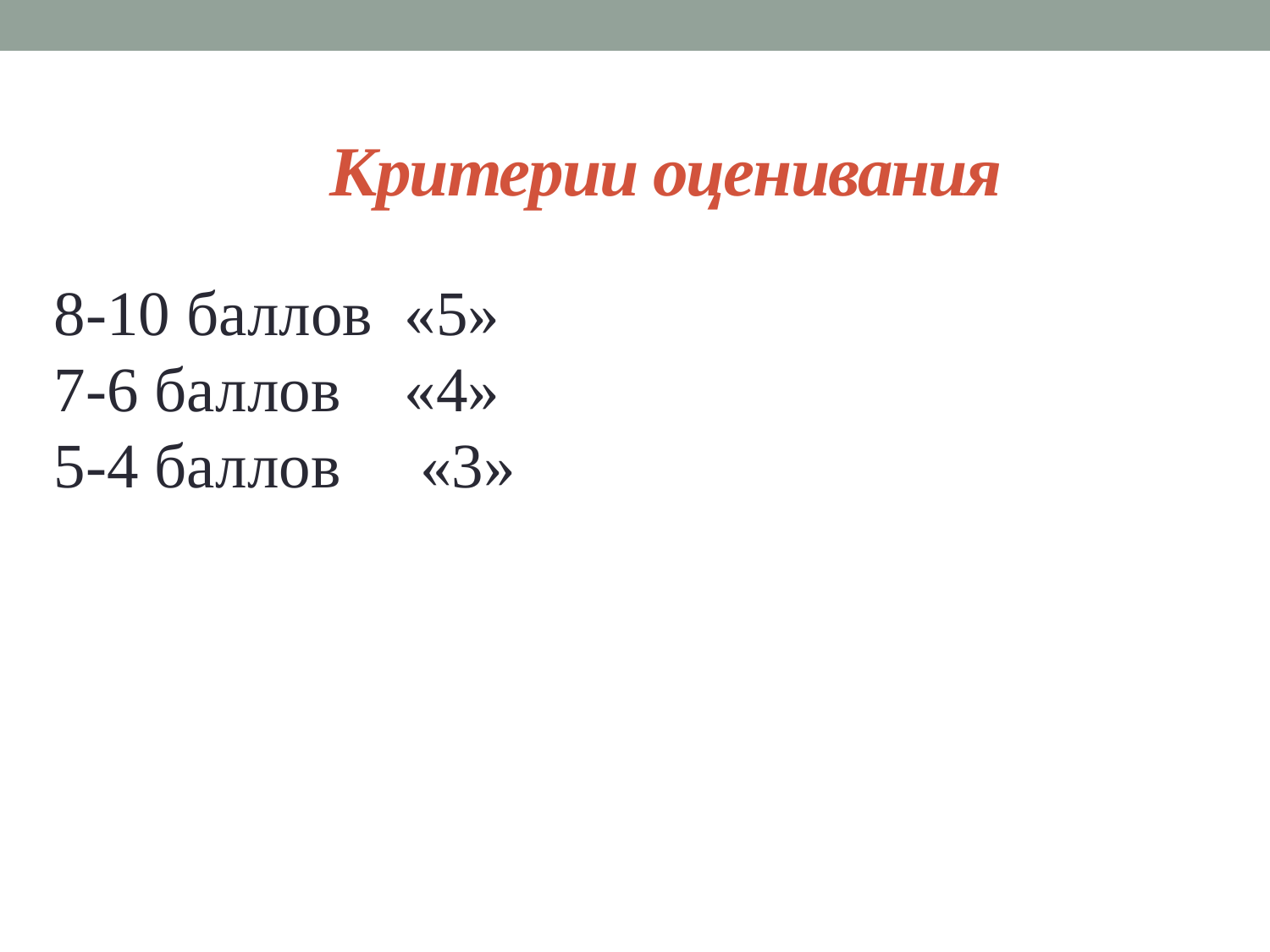

# Критерии оценивания
8-10 баллов  «5»
7-6 баллов    «4»
5-4 баллов     «3»